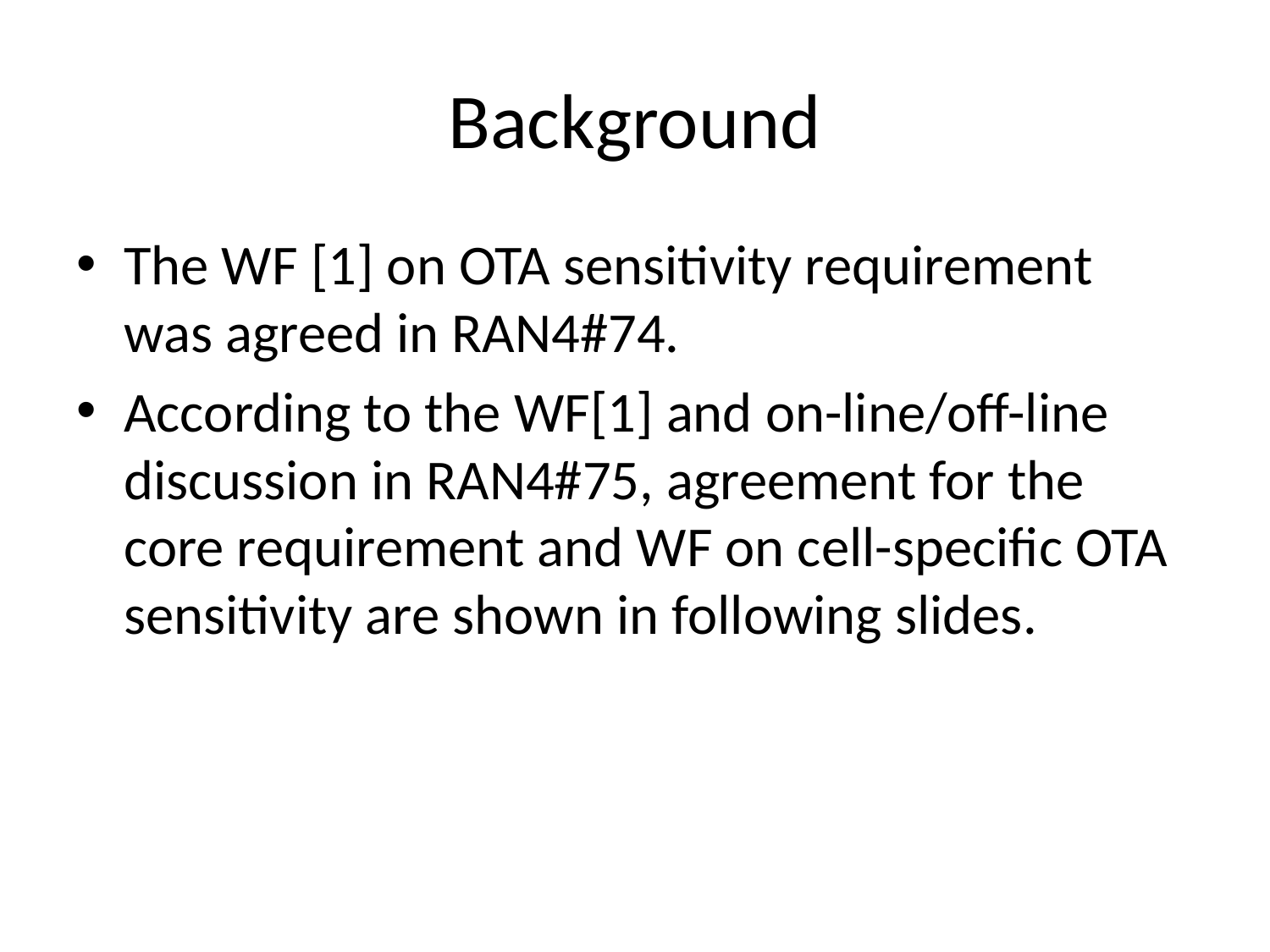

# Background
The WF [1] on OTA sensitivity requirement was agreed in RAN4#74.
According to the WF[1] and on-line/off-line discussion in RAN4#75, agreement for the core requirement and WF on cell-specific OTA sensitivity are shown in following slides.